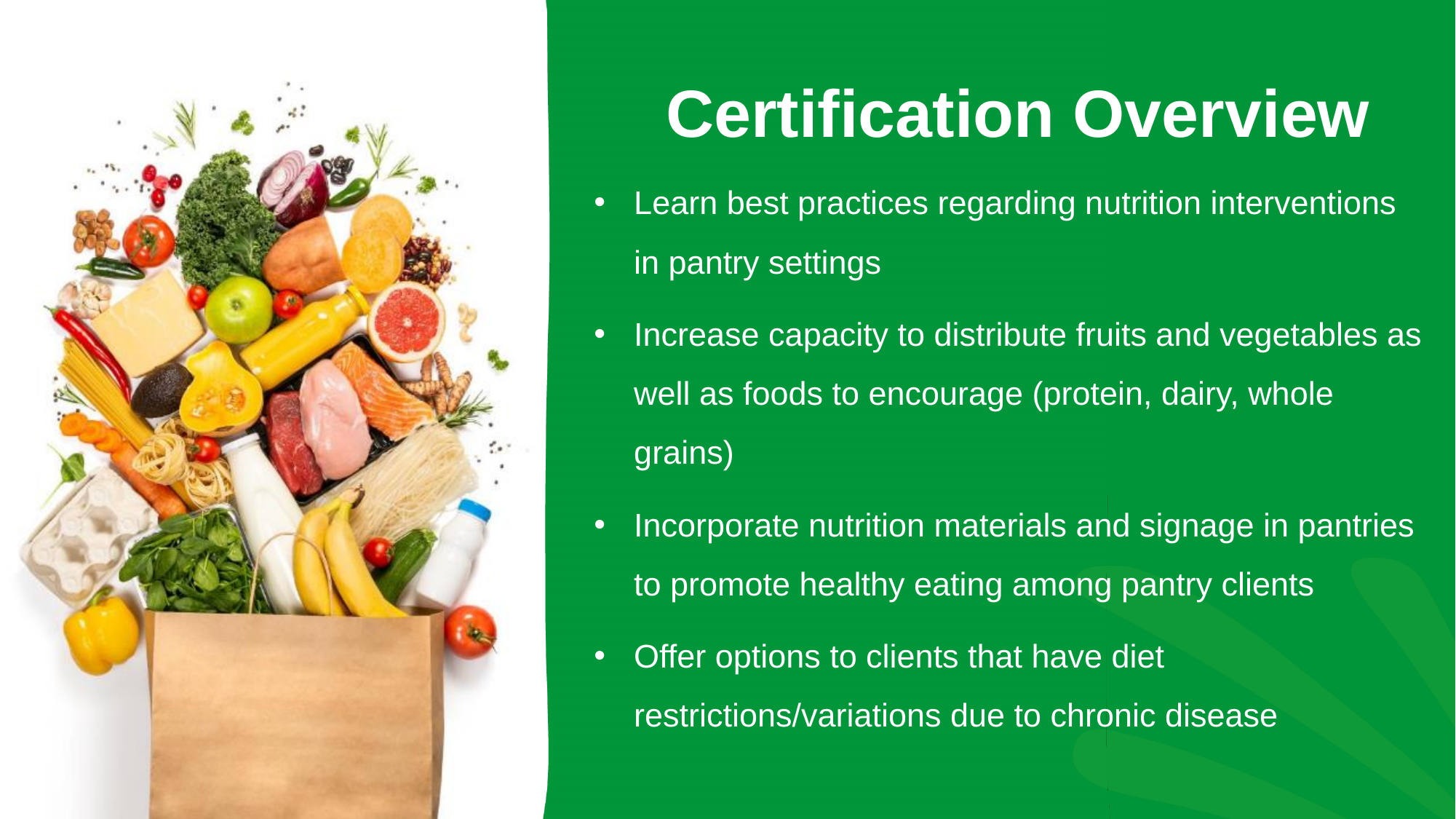

# Certification Overview
Learn best practices regarding nutrition interventions in pantry settings
Increase capacity to distribute fruits and vegetables as well as foods to encourage (protein, dairy, whole grains)
Incorporate nutrition materials and signage in pantries to promote healthy eating among pantry clients
Offer options to clients that have diet restrictions/variations due to chronic disease